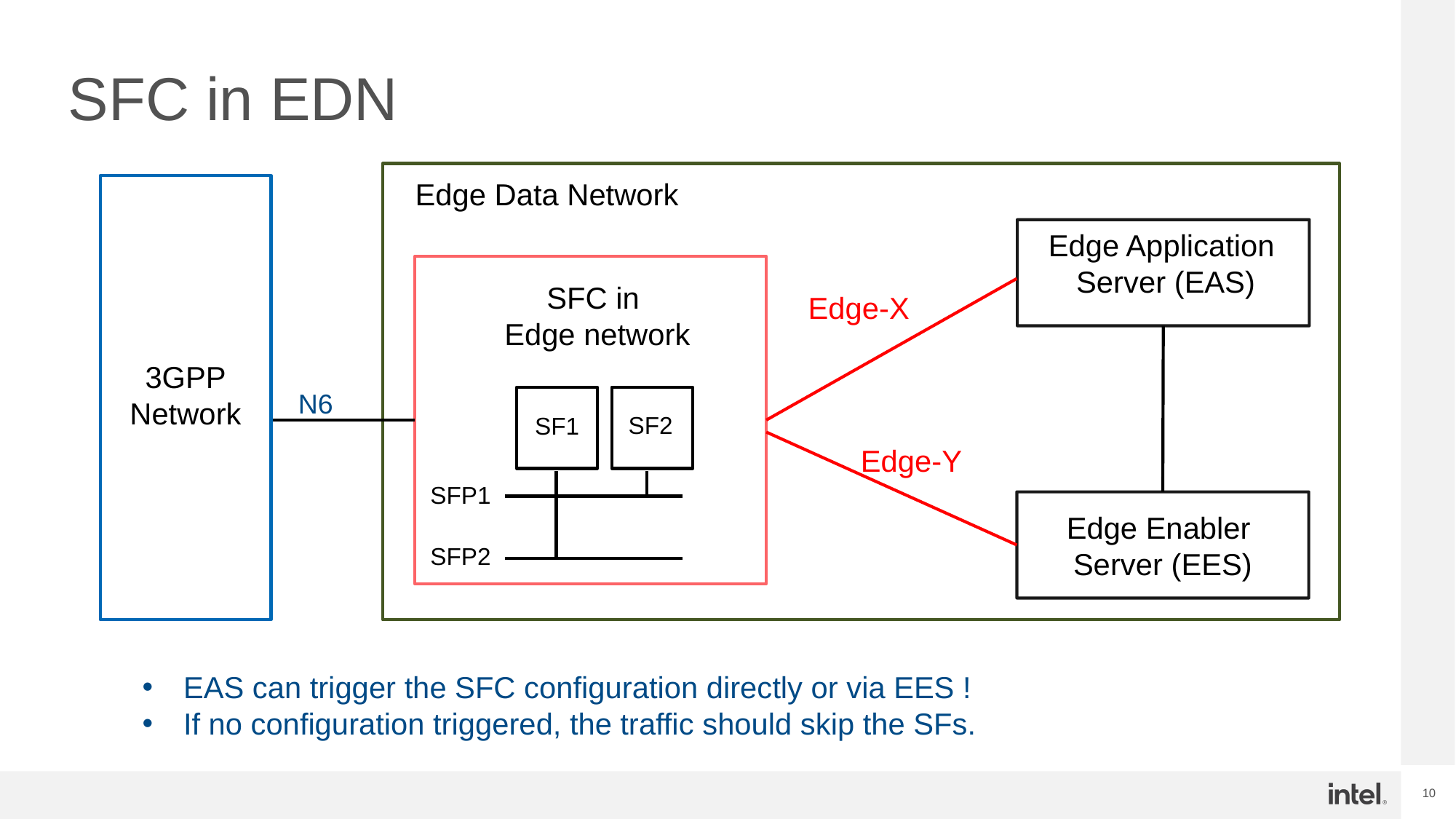

# SFC in EDN

Edge Data Network

Edge Application
Server (EAS)

SFC in
Edge network
Edge-X
3GPP
Network

SF2
SF1
Edge-Y
SFP1
SFP2
Edge Enabler
Server (EES)
N6
EAS can trigger the SFC configuration directly or via EES !
If no configuration triggered, the traffic should skip the SFs.